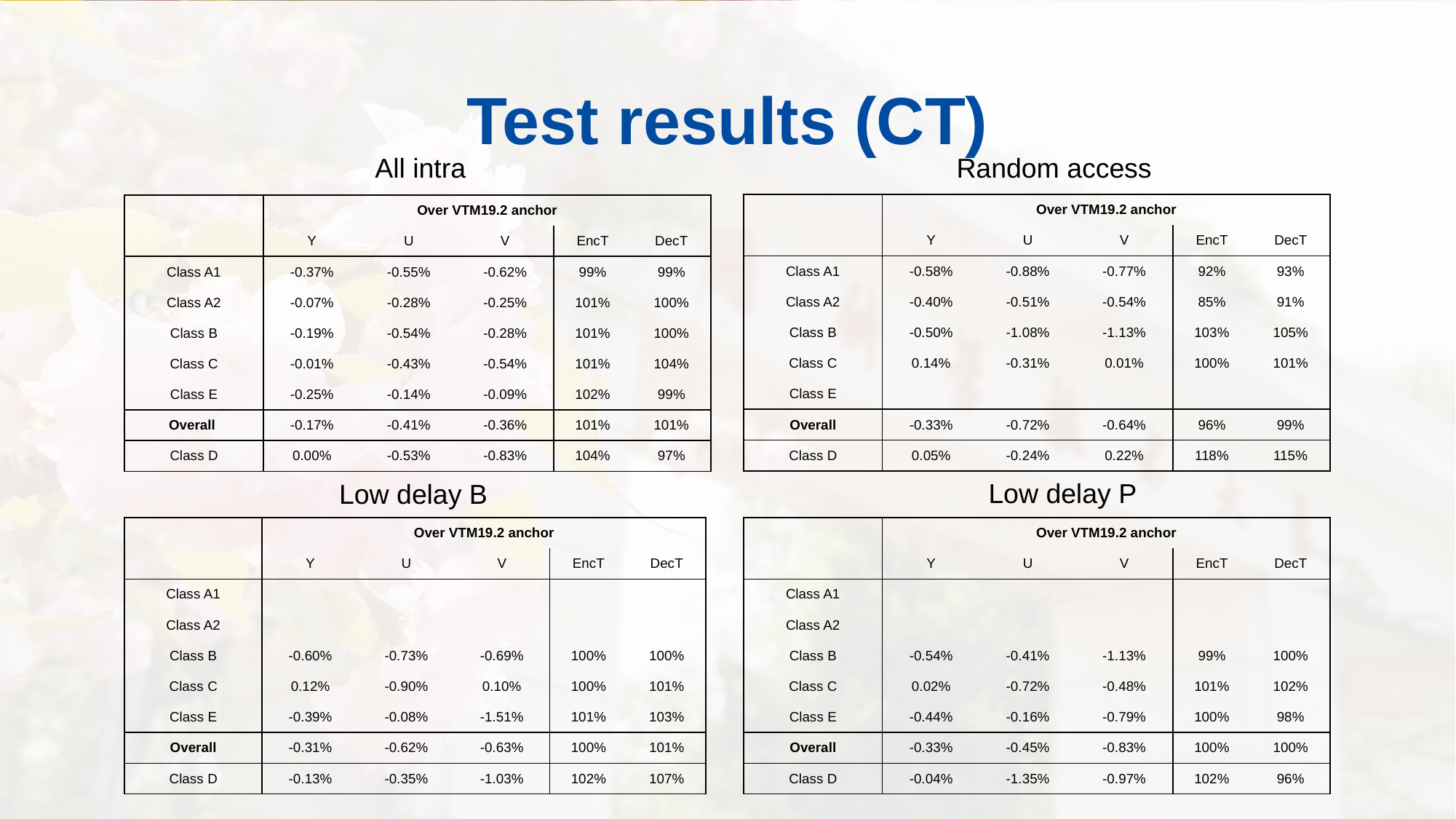

# Test results (CT)
Random access
All intra
|  | Over VTM19.2 anchor |  |  |  |  |
| --- | --- | --- | --- | --- | --- |
|  | Y | U | V | EncT | DecT |
| Class A1 | -0.58% | -0.88% | -0.77% | 92% | 93% |
| Class A2 | -0.40% | -0.51% | -0.54% | 85% | 91% |
| Class B | -0.50% | -1.08% | -1.13% | 103% | 105% |
| Class C | 0.14% | -0.31% | 0.01% | 100% | 101% |
| Class E |  |  |  |  |  |
| Overall | -0.33% | -0.72% | -0.64% | 96% | 99% |
| Class D | 0.05% | -0.24% | 0.22% | 118% | 115% |
|  | Over VTM19.2 anchor |  |  |  |  |
| --- | --- | --- | --- | --- | --- |
|  | Y | U | V | EncT | DecT |
| Class A1 | -0.37% | -0.55% | -0.62% | 99% | 99% |
| Class A2 | -0.07% | -0.28% | -0.25% | 101% | 100% |
| Class B | -0.19% | -0.54% | -0.28% | 101% | 100% |
| Class C | -0.01% | -0.43% | -0.54% | 101% | 104% |
| Class E | -0.25% | -0.14% | -0.09% | 102% | 99% |
| Overall | -0.17% | -0.41% | -0.36% | 101% | 101% |
| Class D | 0.00% | -0.53% | -0.83% | 104% | 97% |

Low delay P
Low delay B
|  | Over VTM19.2 anchor |  |  |  |  |
| --- | --- | --- | --- | --- | --- |
|  | Y | U | V | EncT | DecT |
| Class A1 |  |  |  |  |  |
| Class A2 |  |  |  |  |  |
| Class B | -0.60% | -0.73% | -0.69% | 100% | 100% |
| Class C | 0.12% | -0.90% | 0.10% | 100% | 101% |
| Class E | -0.39% | -0.08% | -1.51% | 101% | 103% |
| Overall | -0.31% | -0.62% | -0.63% | 100% | 101% |
| Class D | -0.13% | -0.35% | -1.03% | 102% | 107% |
|  | Over VTM19.2 anchor |  |  |  |  |
| --- | --- | --- | --- | --- | --- |
|  | Y | U | V | EncT | DecT |
| Class A1 |  |  |  |  |  |
| Class A2 |  |  |  |  |  |
| Class B | -0.54% | -0.41% | -1.13% | 99% | 100% |
| Class C | 0.02% | -0.72% | -0.48% | 101% | 102% |
| Class E | -0.44% | -0.16% | -0.79% | 100% | 98% |
| Overall | -0.33% | -0.45% | -0.83% | 100% | 100% |
| Class D | -0.04% | -1.35% | -0.97% | 102% | 96% |